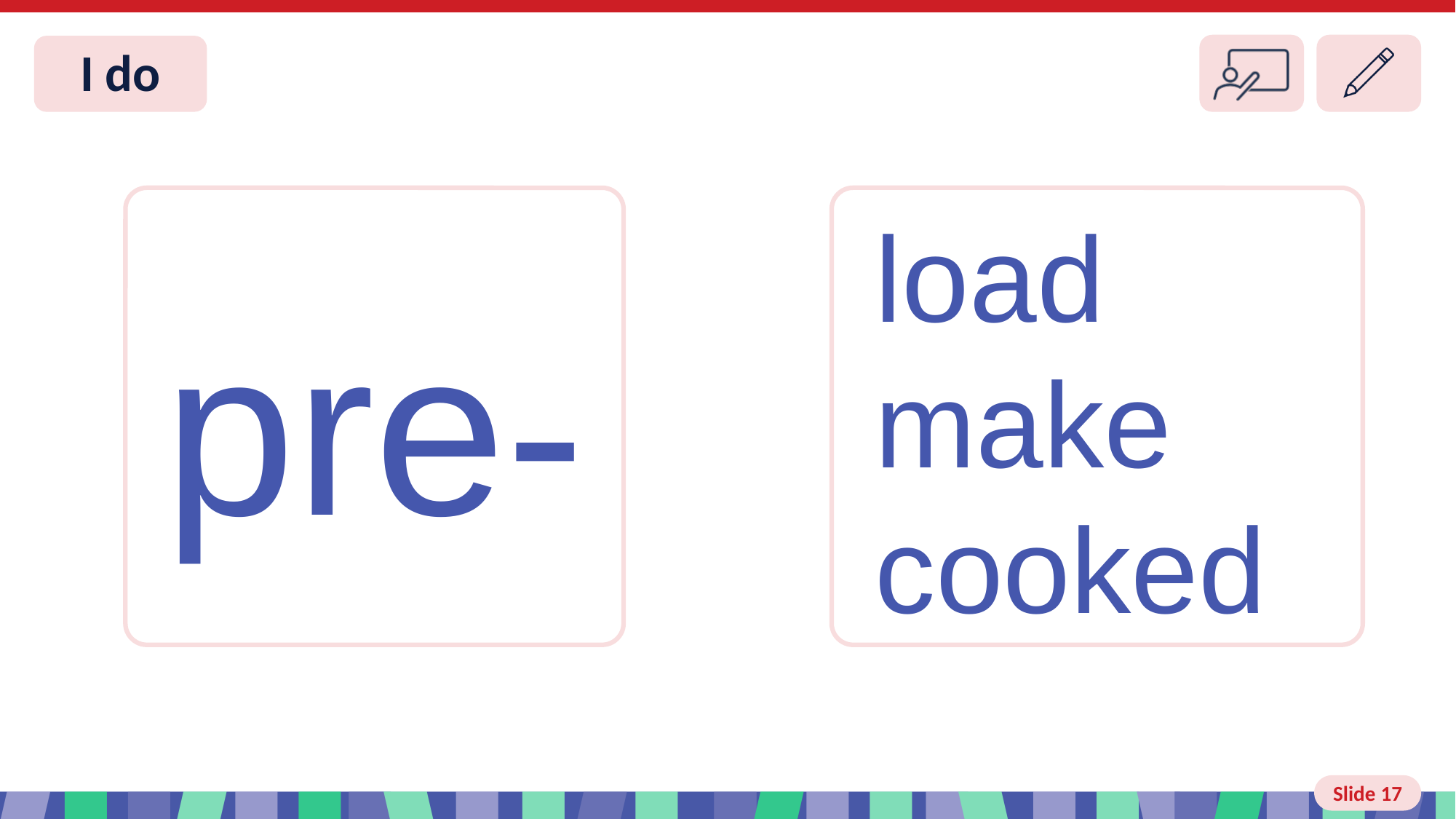

Slide 17 I do

load
make
cooked
pre-